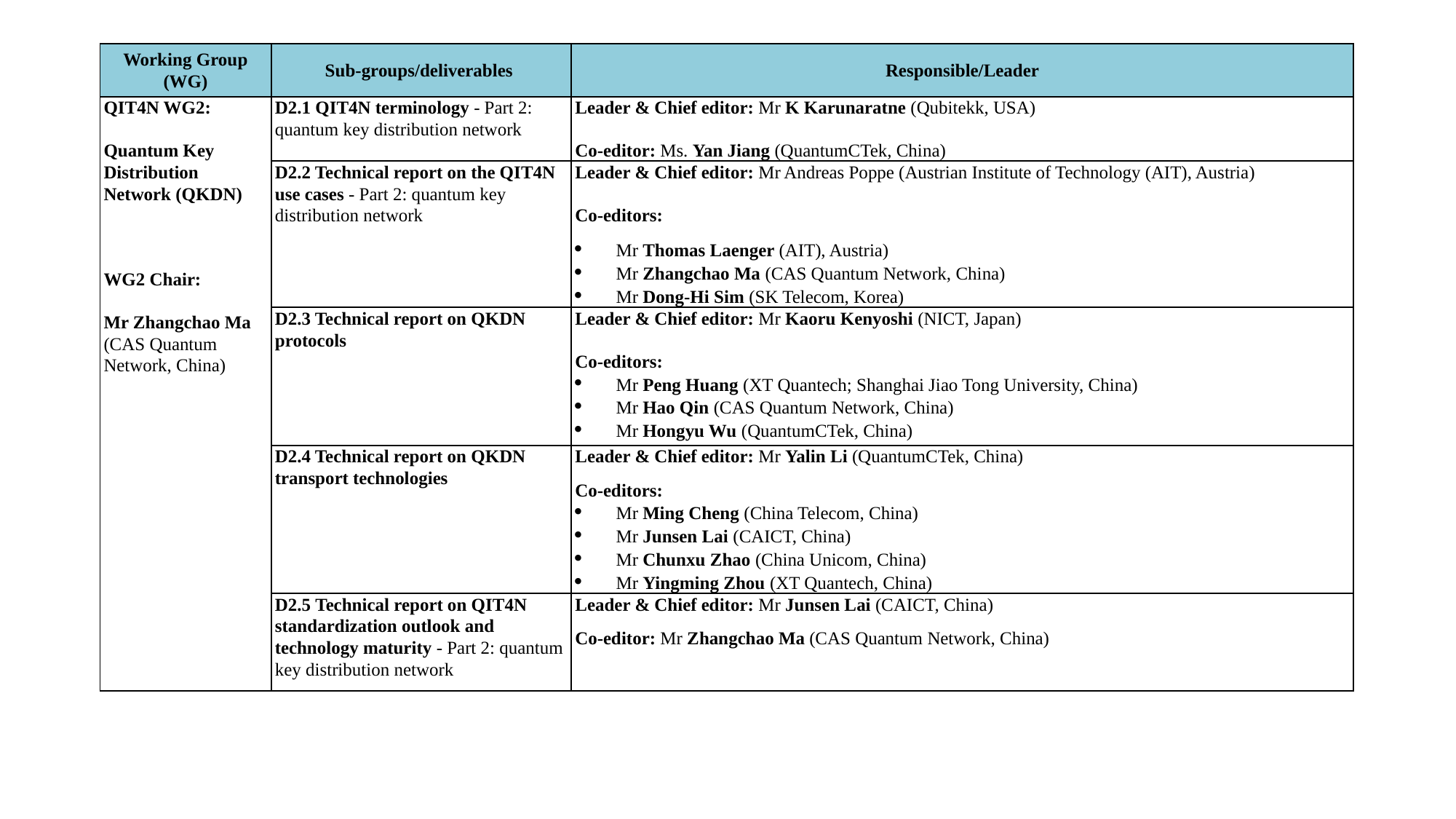

| Working Group (WG) | Sub-groups/deliverables | Responsible/Leader |
| --- | --- | --- |
| QIT4N WG2: Quantum Key Distribution Network (QKDN) WG2 Chair: Mr Zhangchao Ma (CAS Quantum Network, China​​​) | D2.1 QIT4N terminology - Part 2: quantum key distribution network | Leader & Chief editor: Mr K Karunaratne (Qubitekk, USA) Co-editor: Ms. Yan Jiang (QuantumCTek, China) |
|  | D2.2 Technical report on the QIT4N use cases - Part 2: quantum key distribution network | Leader & Chief editor: Mr Andreas Poppe (Austrian Institute of Technology (AIT), Austria) Co-editors: Mr Thomas Laenger (AIT), Austria) Mr Zhangchao Ma (CAS Quantum Network, China) Mr Dong-Hi Sim (SK Telecom, Korea) |
|  | D2.3 Technical report on QKDN protocols | Leader & Chief editor: Mr Kaoru Kenyoshi (NICT, Japan) Co-editors: Mr Peng Huang (XT Quantech; Shanghai Jiao Tong University, China) Mr Hao Qin (CAS Quantum Network, China) Mr Hongyu Wu (QuantumCTek, China) |
|  | D2.4 Technical report on QKDN transport technologies | Leader & Chief editor: Mr Yalin Li (QuantumCTek, China) Co-editors: Mr Ming Cheng (China Telecom, China) Mr Junsen Lai (CAICT, China) Mr Chunxu Zhao (China Unicom, China) Mr Yingming Zhou (XT Quantech, China) |
|  | D2.5 Technical report on QIT4N standardization outlook and technology maturity - Part 2: quantum key distribution network | Leader & Chief editor: Mr Junsen Lai (CAICT​, China) Co-editor: Mr Zhangchao Ma (CAS Quantum Network, China) |